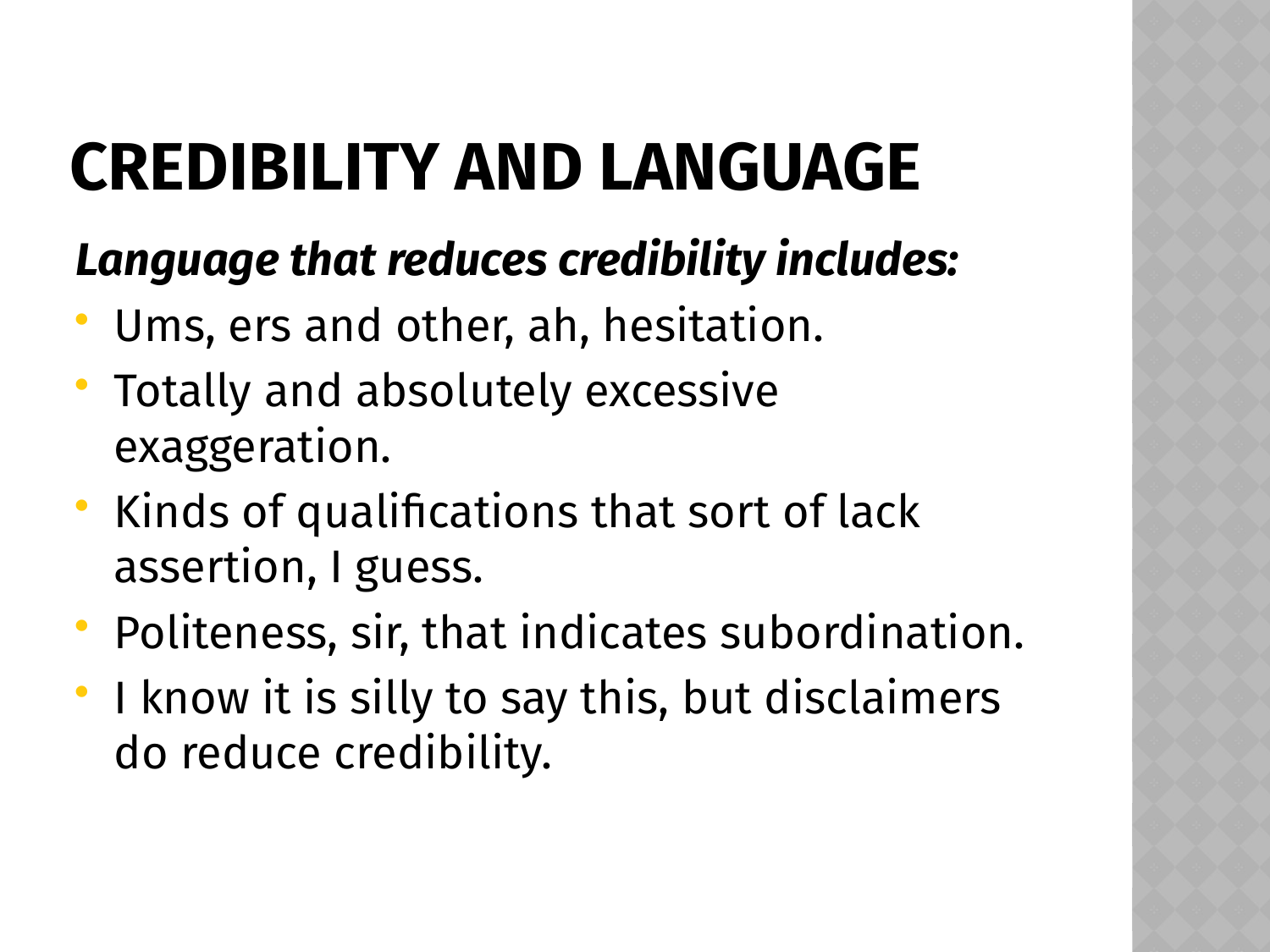

# Credibility and language
Language that reduces credibility includes:
Ums, ers and other, ah, hesitation.
Totally and absolutely excessive exaggeration.
Kinds of qualifications that sort of lack assertion, I guess.
Politeness, sir, that indicates subordination.
I know it is silly to say this, but disclaimers do reduce credibility.